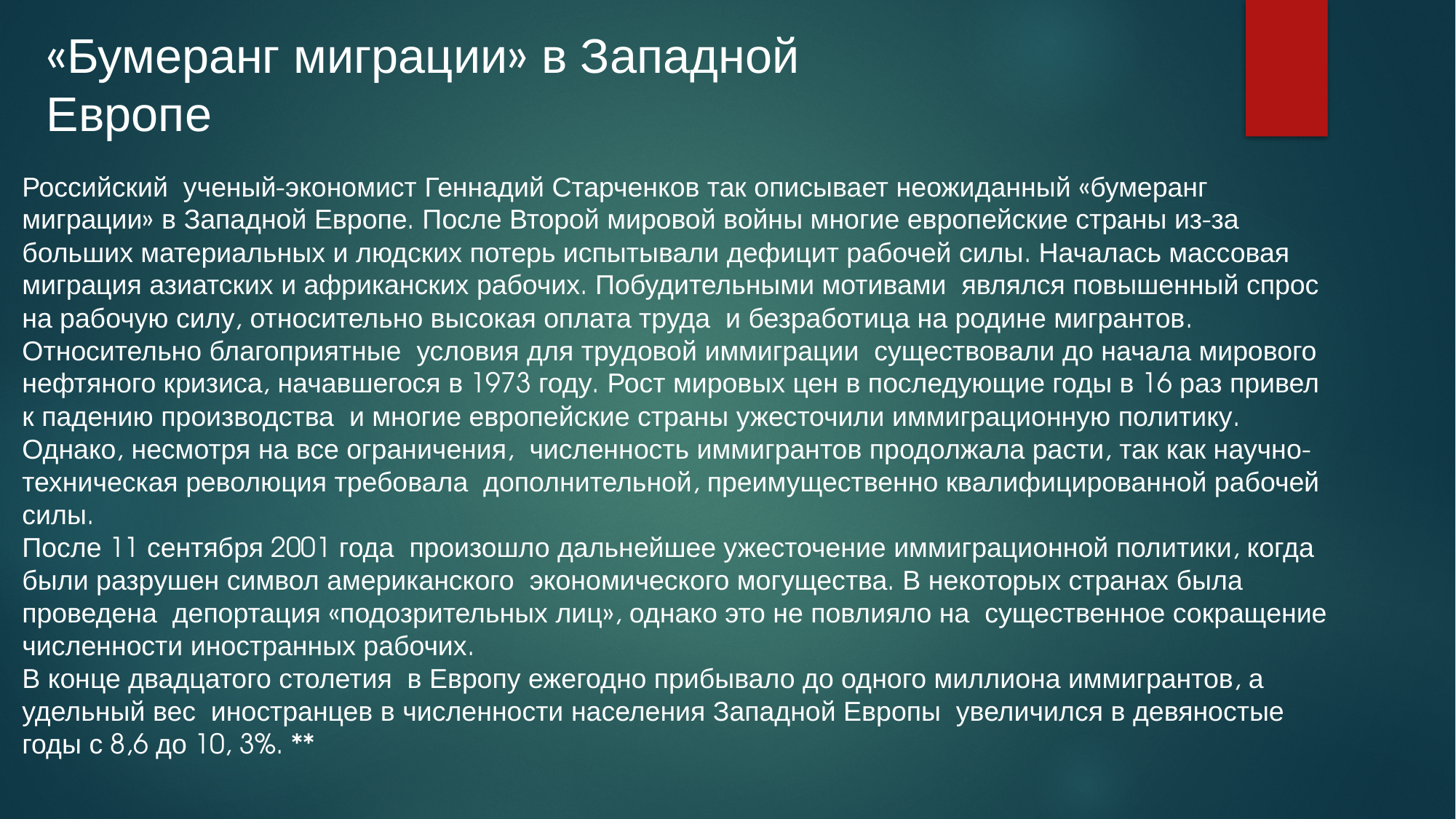

«Бумеранг миграции» в Западной Европе
Российский  ученый-экономист Геннадий Старченков так описывает неожиданный «бумеранг миграции» в Западной Европе. После Второй мировой войны многие европейские страны из-за больших материальных и людских потерь испытывали дефицит рабочей силы. Началась массовая миграция азиатских и африканских рабочих. Побудительными мотивами  являлся повышенный спрос на рабочую силу, относительно высокая оплата труда  и безработица на родине мигрантов. Относительно благоприятные  условия для трудовой иммиграции  существовали до начала мирового нефтяного кризиса, начавшегося в 1973 году. Рост мировых цен в последующие годы в 16 раз привел к падению производства  и многие европейские страны ужесточили иммиграционную политику. Однако, несмотря на все ограничения,  численность иммигрантов продолжала расти, так как научно-техническая революция требовала  дополнительной, преимущественно квалифицированной рабочей силы.
После 11 сентября 2001 года  произошло дальнейшее ужесточение иммиграционной политики, когда были разрушен символ американского  экономического могущества. В некоторых странах была проведена  депортация «подозрительных лиц», однако это не повлияло на  существенное сокращение численности иностранных рабочих.
В конце двадцатого столетия  в Европу ежегодно прибывало до одного миллиона иммигрантов, а удельный вес  иностранцев в численности населения Западной Европы  увеличился в девяностые годы с 8,6 до 10, 3%. **